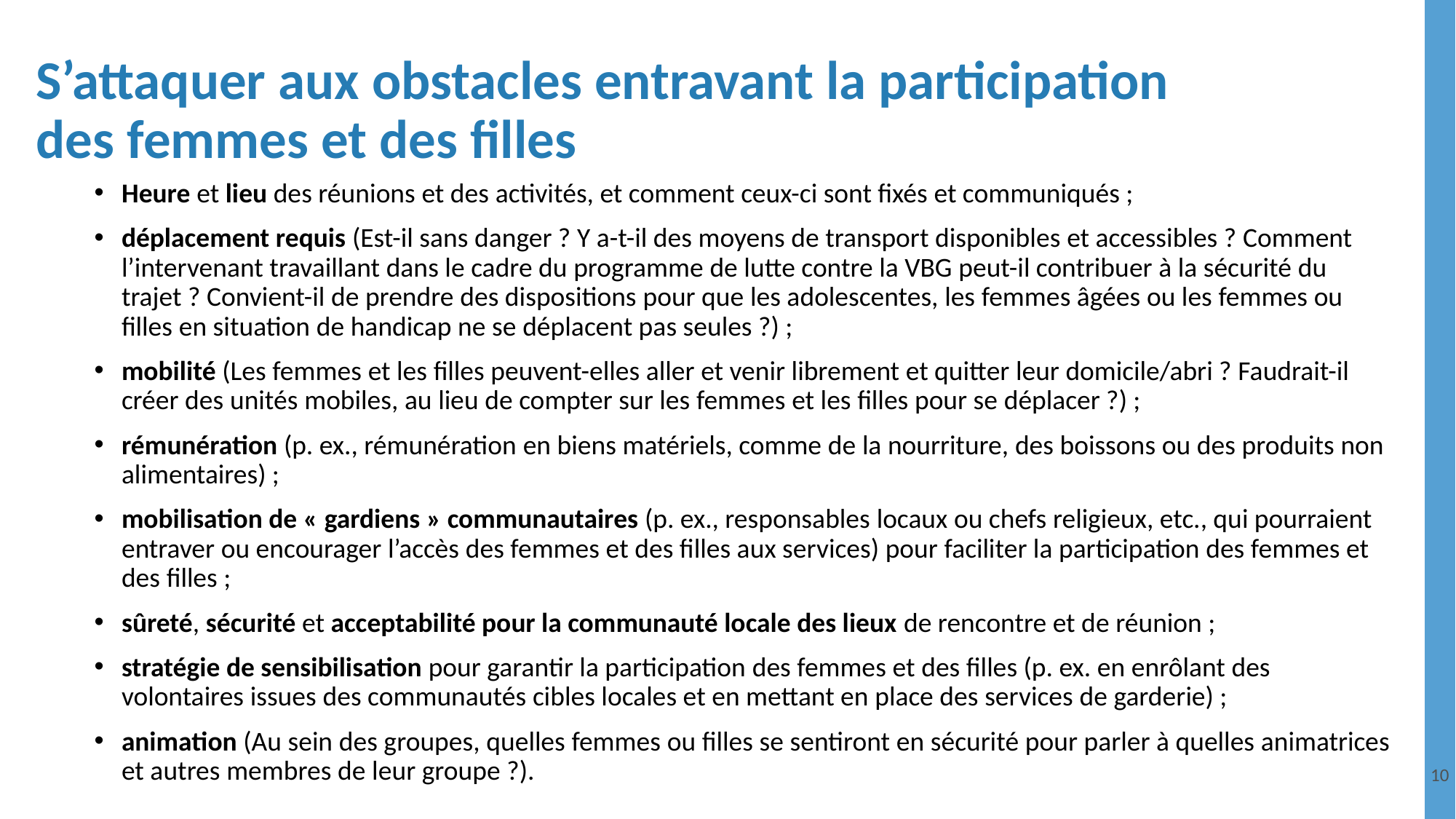

# S’attaquer aux obstacles entravant la participation des femmes et des filles
Heure et lieu des réunions et des activités, et comment ceux-ci sont fixés et communiqués ;
déplacement requis (Est-il sans danger ? Y a-t-il des moyens de transport disponibles et accessibles ? Comment l’intervenant travaillant dans le cadre du programme de lutte contre la VBG peut-il contribuer à la sécurité du trajet ? Convient-il de prendre des dispositions pour que les adolescentes, les femmes âgées ou les femmes ou filles en situation de handicap ne se déplacent pas seules ?) ;
mobilité (Les femmes et les filles peuvent-elles aller et venir librement et quitter leur domicile/abri ? Faudrait-il créer des unités mobiles, au lieu de compter sur les femmes et les filles pour se déplacer ?) ;
rémunération (p. ex., rémunération en biens matériels, comme de la nourriture, des boissons ou des produits non alimentaires) ;
mobilisation de « gardiens » communautaires (p. ex., responsables locaux ou chefs religieux, etc., qui pourraient entraver ou encourager l’accès des femmes et des filles aux services) pour faciliter la participation des femmes et des filles ;
sûreté, sécurité et acceptabilité pour la communauté locale des lieux de rencontre et de réunion ;
stratégie de sensibilisation pour garantir la participation des femmes et des filles (p. ex. en enrôlant des volontaires issues des communautés cibles locales et en mettant en place des services de garderie) ;
animation (Au sein des groupes, quelles femmes ou filles se sentiront en sécurité pour parler à quelles animatrices et autres membres de leur groupe ?).